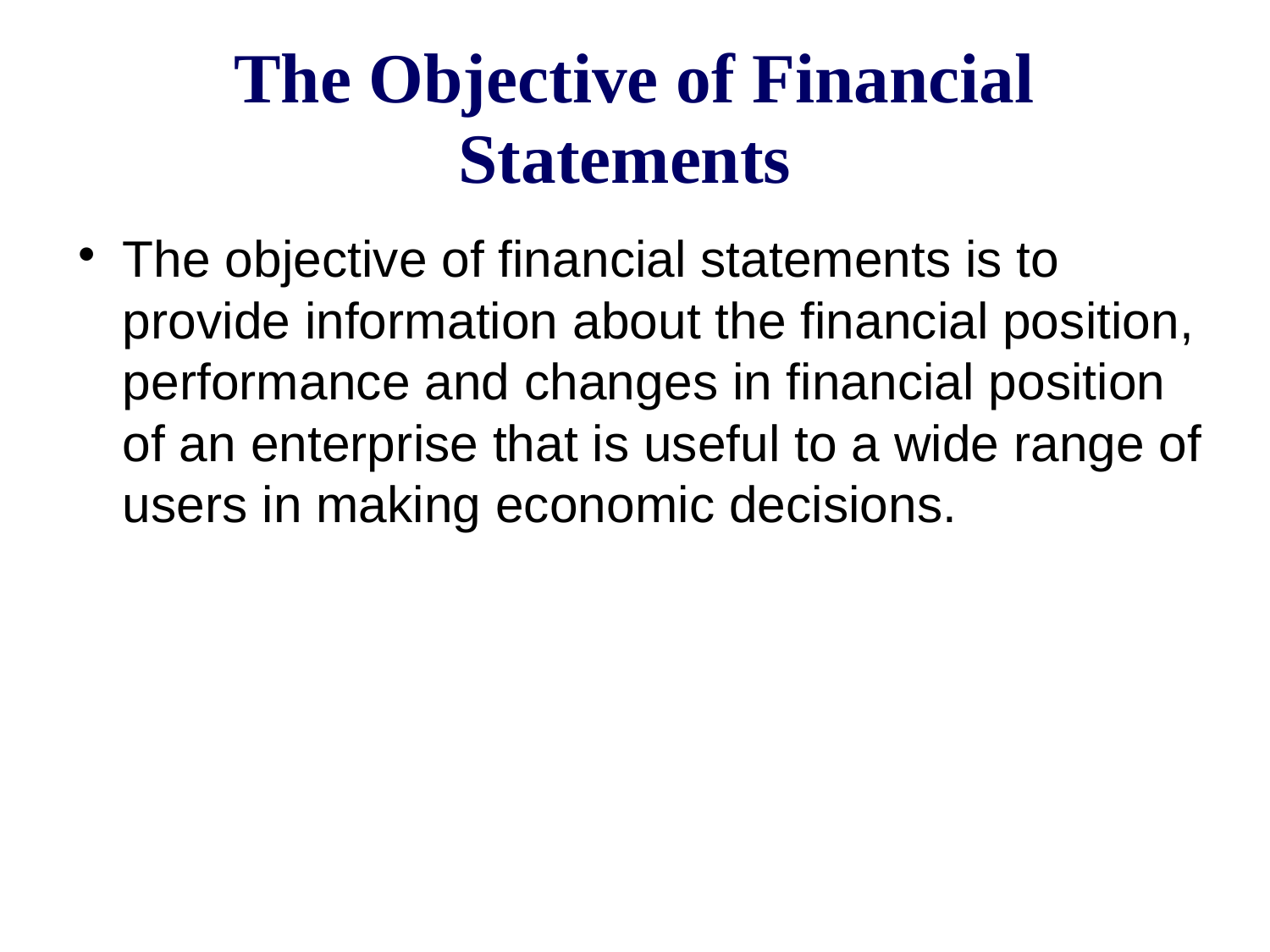

The Objective of Financial Statements
The objective of financial statements is to provide information about the financial position, performance and changes in financial position of an enterprise that is useful to a wide range of users in making economic decisions.